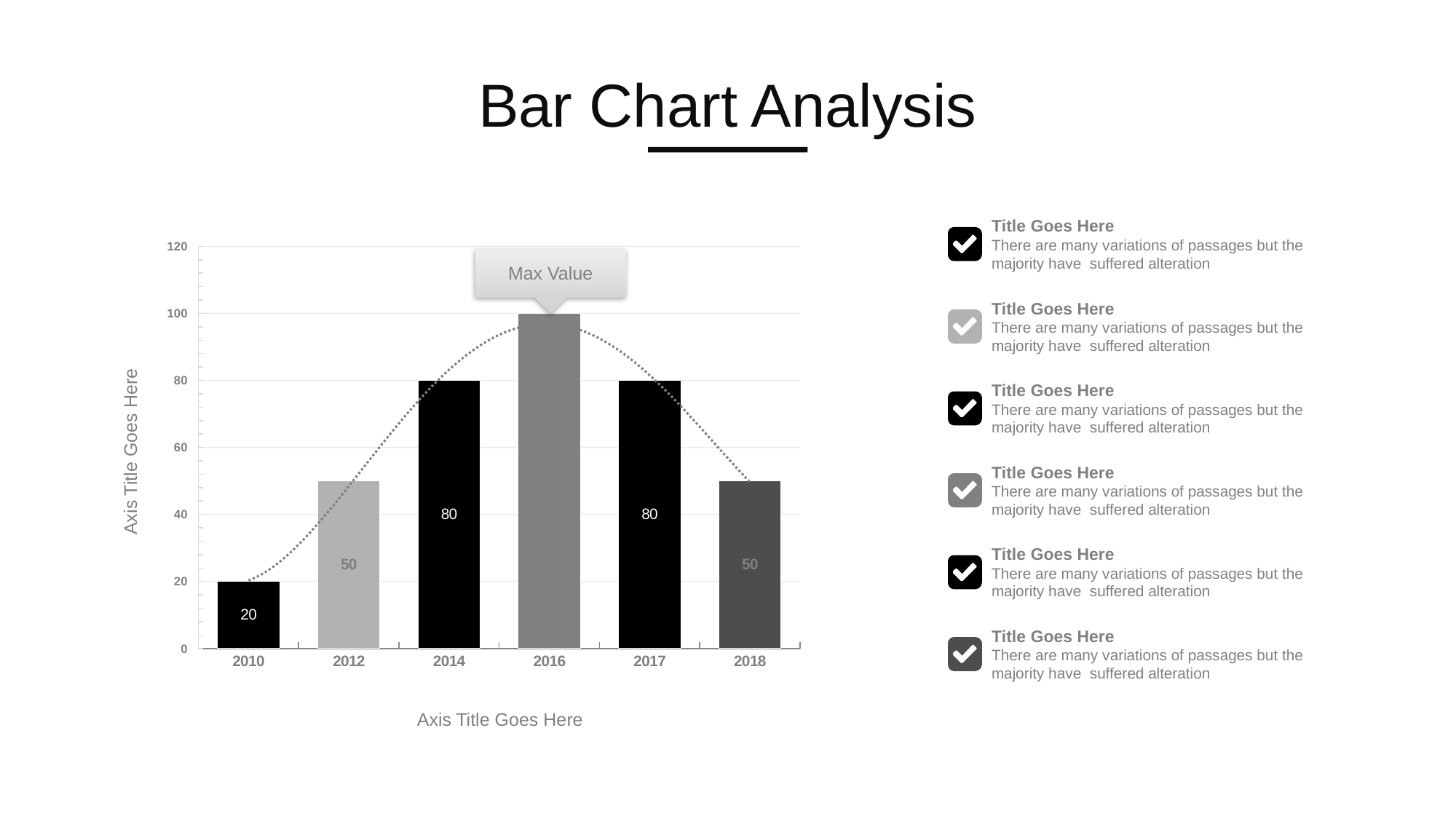

Bar Chart Analysis

### Chart

| Category | Series 1 |
|---|---|
| 2010 | 20.0 |
| 2012 | 50.0 |
| 2014 | 80.0 |
| 2016 | 100.0 |
| 2017 | 80.0 |
| 2018 | 50.0 |
Max Value
Axis Title Goes Here
Axis Title Goes Here
Title Goes Here
There are many variations of passages but the majority have  suffered alteration

Title Goes Here
There are many variations of passages but the majority have  suffered alteration

Title Goes Here
There are many variations of passages but the majority have  suffered alteration

Title Goes Here
There are many variations of passages but the majority have  suffered alteration

Title Goes Here
There are many variations of passages but the majority have  suffered alteration

Title Goes Here
There are many variations of passages but the majority have  suffered alteration